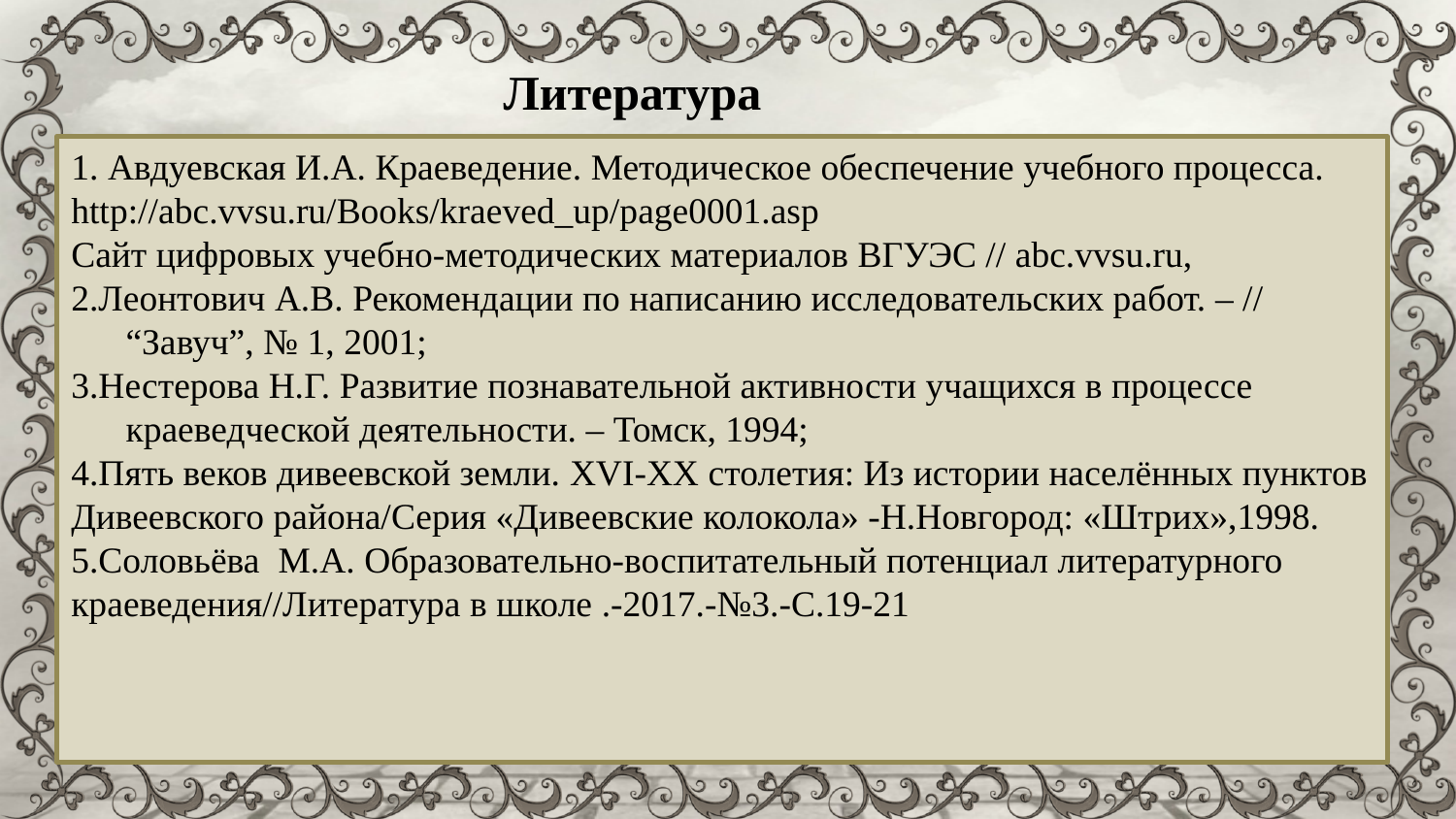

Литература
1. Авдуевская И.А. Краеведение. Методическое обеспечение учебного процесса.
http://abc.vvsu.ru/Books/kraeved_up/page0001.asp
Сайт цифровых учебно-методических материалов ВГУЭС // abc.vvsu.ru,
2.Леонтович А.В. Рекомендации по написанию исследовательских работ. – // “Завуч”, № 1, 2001;
3.Нестерова Н.Г. Развитие познавательной активности учащихся в процессе краеведческой деятельности. – Томск, 1994;
4.Пять веков дивеевской земли. XVI-XX столетия: Из истории населённых пунктов Дивеевского района/Серия «Дивеевские колокола» -Н.Новгород: «Штрих»,1998. 5.Соловьёва  М.А. Образовательно-воспитательный потенциал литературного краеведения//Литература в школе .-2017.-№3.-С.19-21